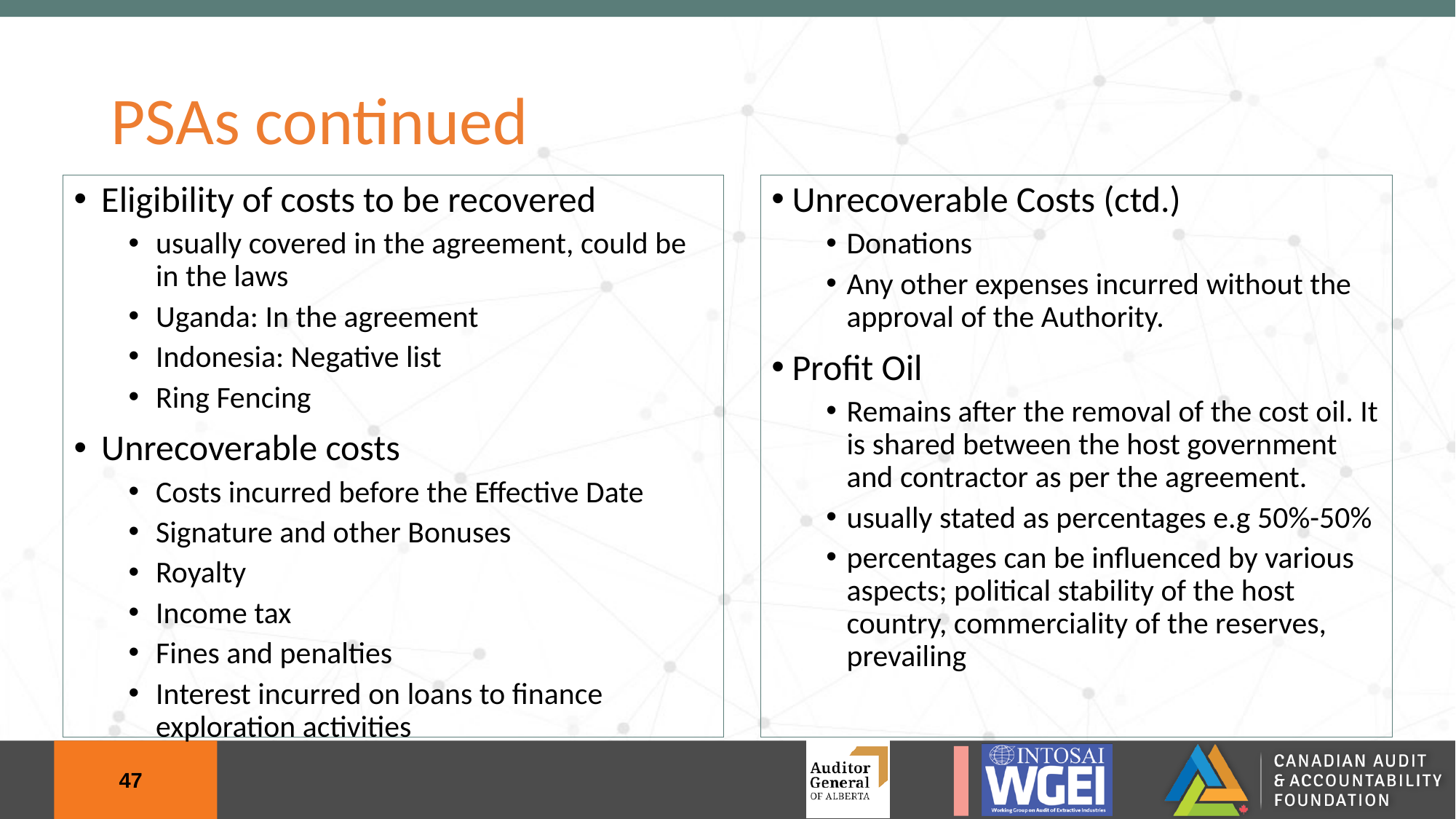

# PSAs continued
Eligibility of costs to be recovered
usually covered in the agreement, could be in the laws
Uganda: In the agreement
Indonesia: Negative list
Ring Fencing
Unrecoverable costs
Costs incurred before the Effective Date
Signature and other Bonuses
Royalty
Income tax
Fines and penalties
Interest incurred on loans to finance exploration activities

Unrecoverable Costs (ctd.)
Donations
Any other expenses incurred without the approval of the Authority.
Profit Oil
Remains after the removal of the cost oil. It is shared between the host government and contractor as per the agreement.
usually stated as percentages e.g 50%-50%
percentages can be influenced by various aspects; political stability of the host country, commerciality of the reserves, prevailing